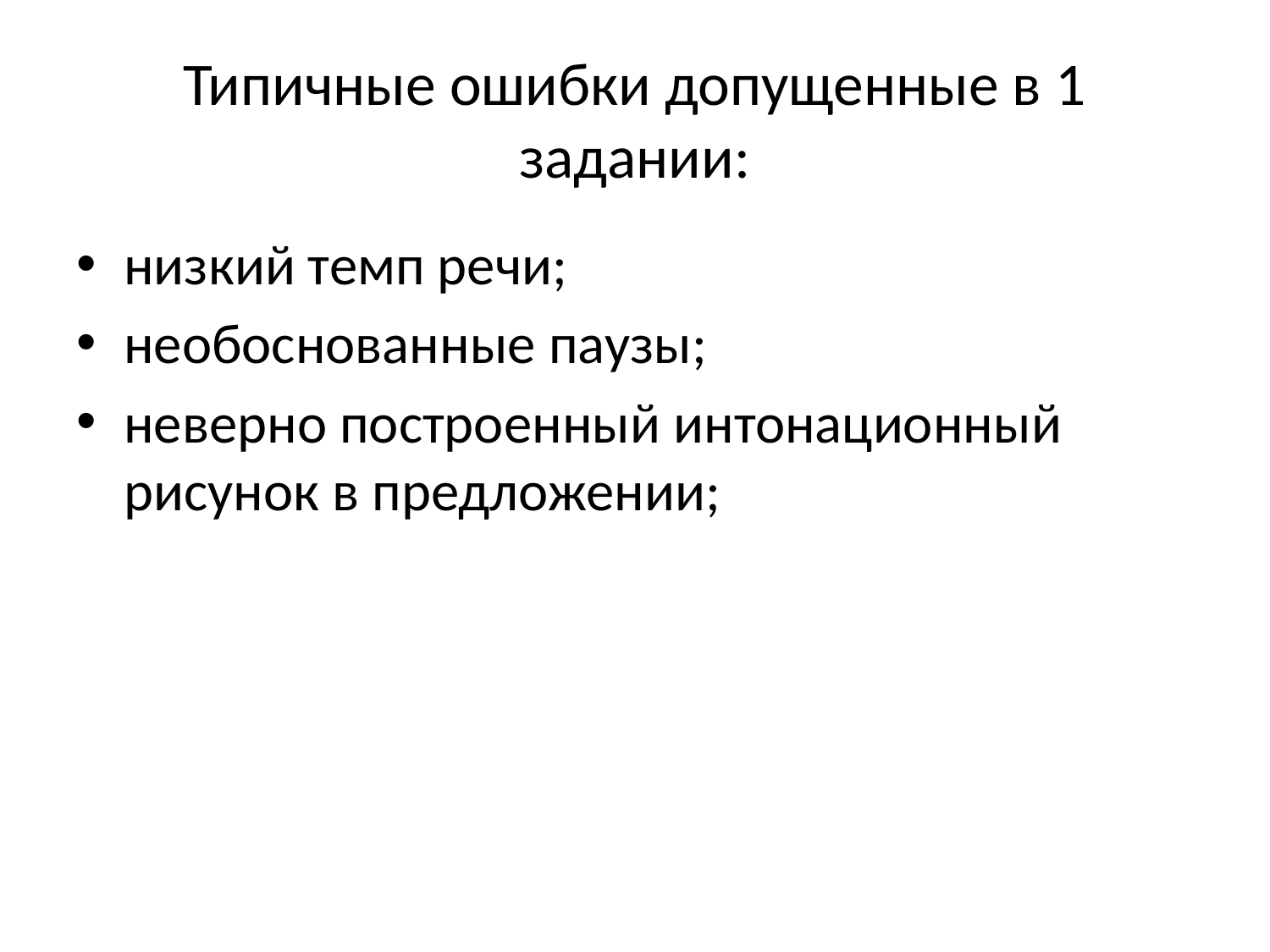

# Типичные ошибки допущенные в 1 задании:
низкий темп речи;
необоснованные паузы;
неверно построенный интонационный рисунок в предложении;